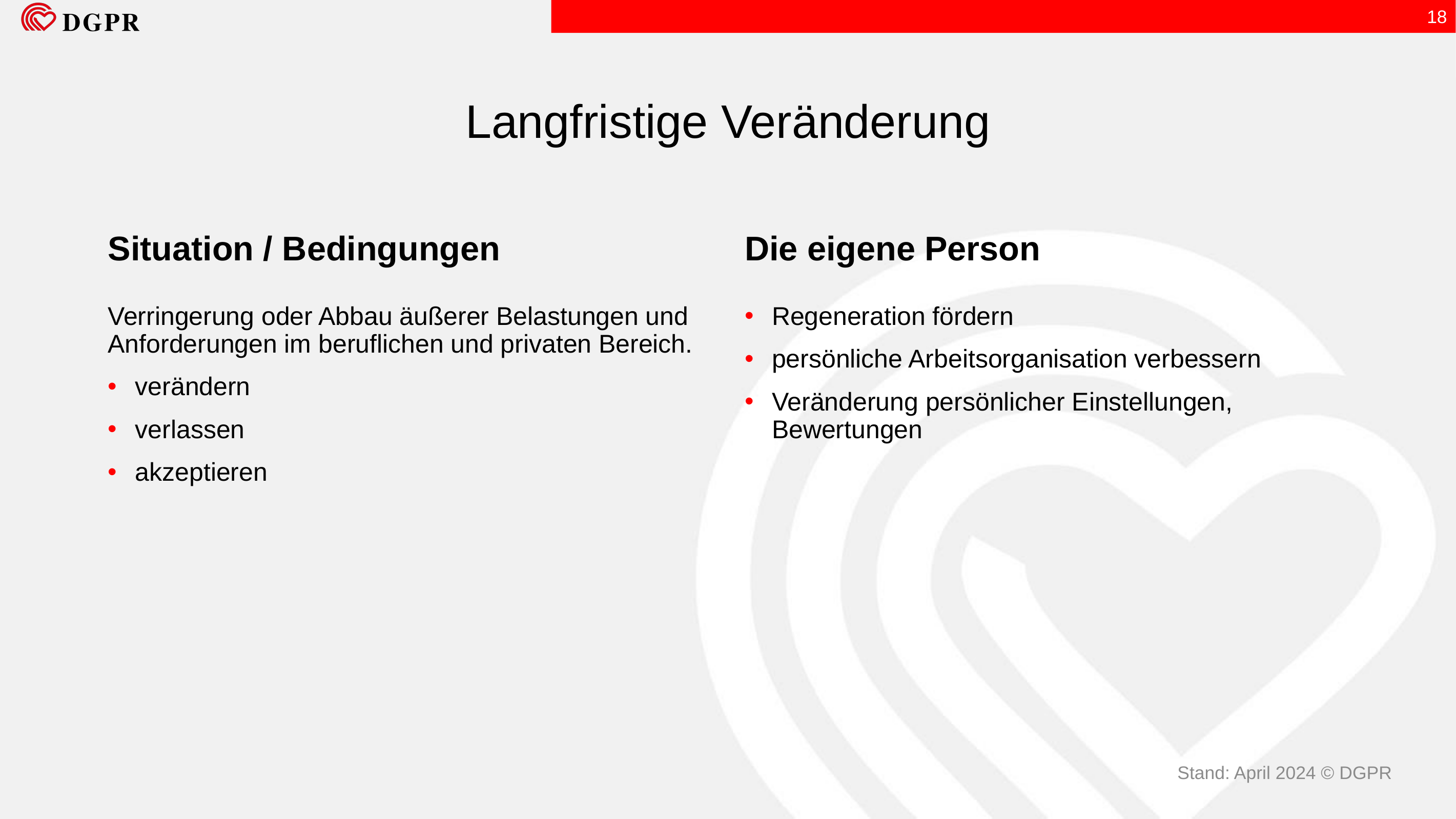

18
# Langfristige Veränderung
Situation / Bedingungen
Die eigene Person
Verringerung oder Abbau äußerer Belastungen und Anforderungen im beruflichen und privaten Bereich.
verändern
verlassen
akzeptieren
Regeneration fördern
persönliche Arbeitsorganisation verbessern
Veränderung persönlicher Einstellungen, Bewertungen
Stand: April 2024 © DGPR